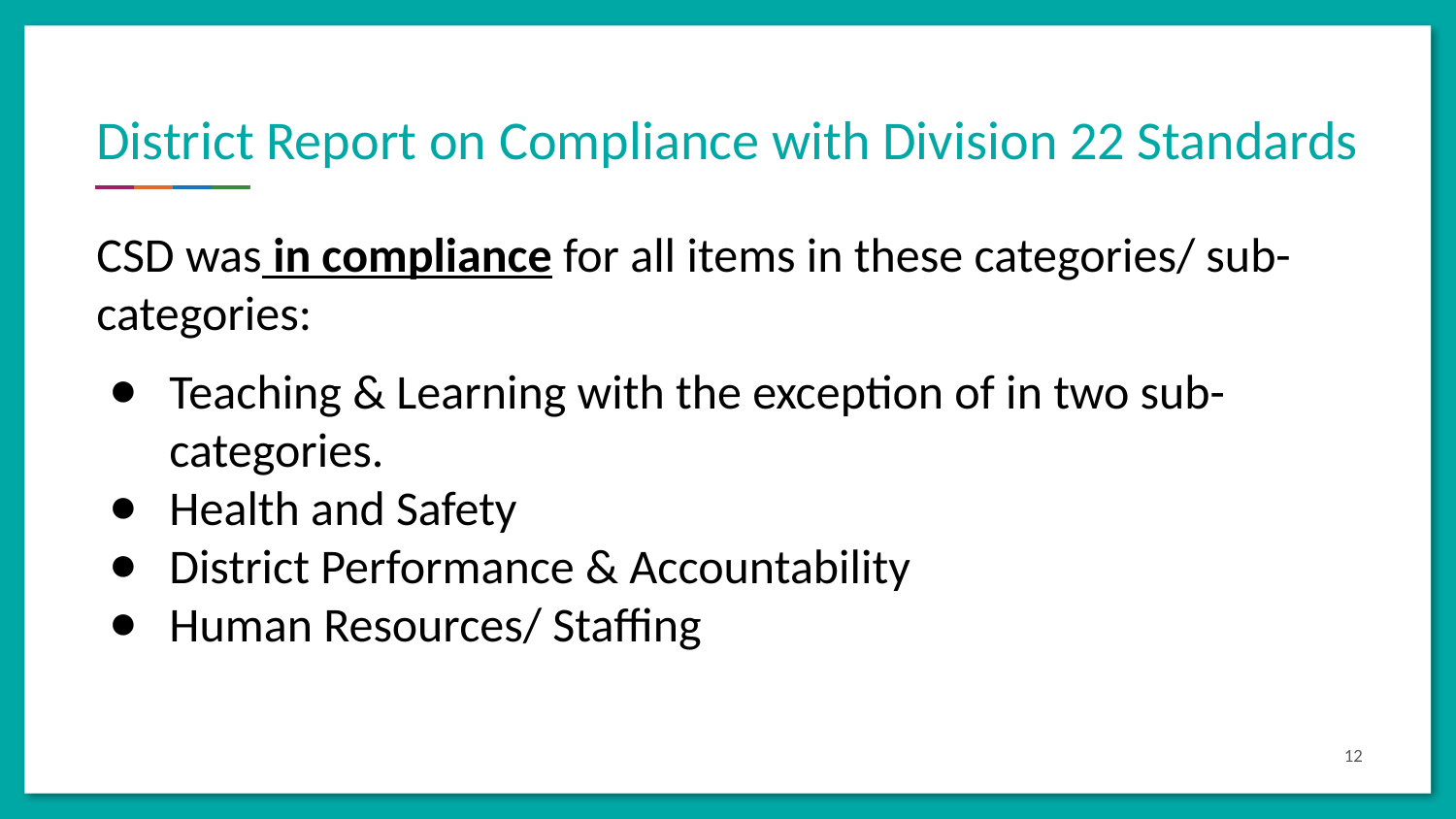

# District Report on Compliance with Division 22 Standards
CSD was in compliance for all items in these categories/ sub-categories:
Teaching & Learning with the exception of in two sub-categories.
Health and Safety
District Performance & Accountability
Human Resources/ Staffing
12